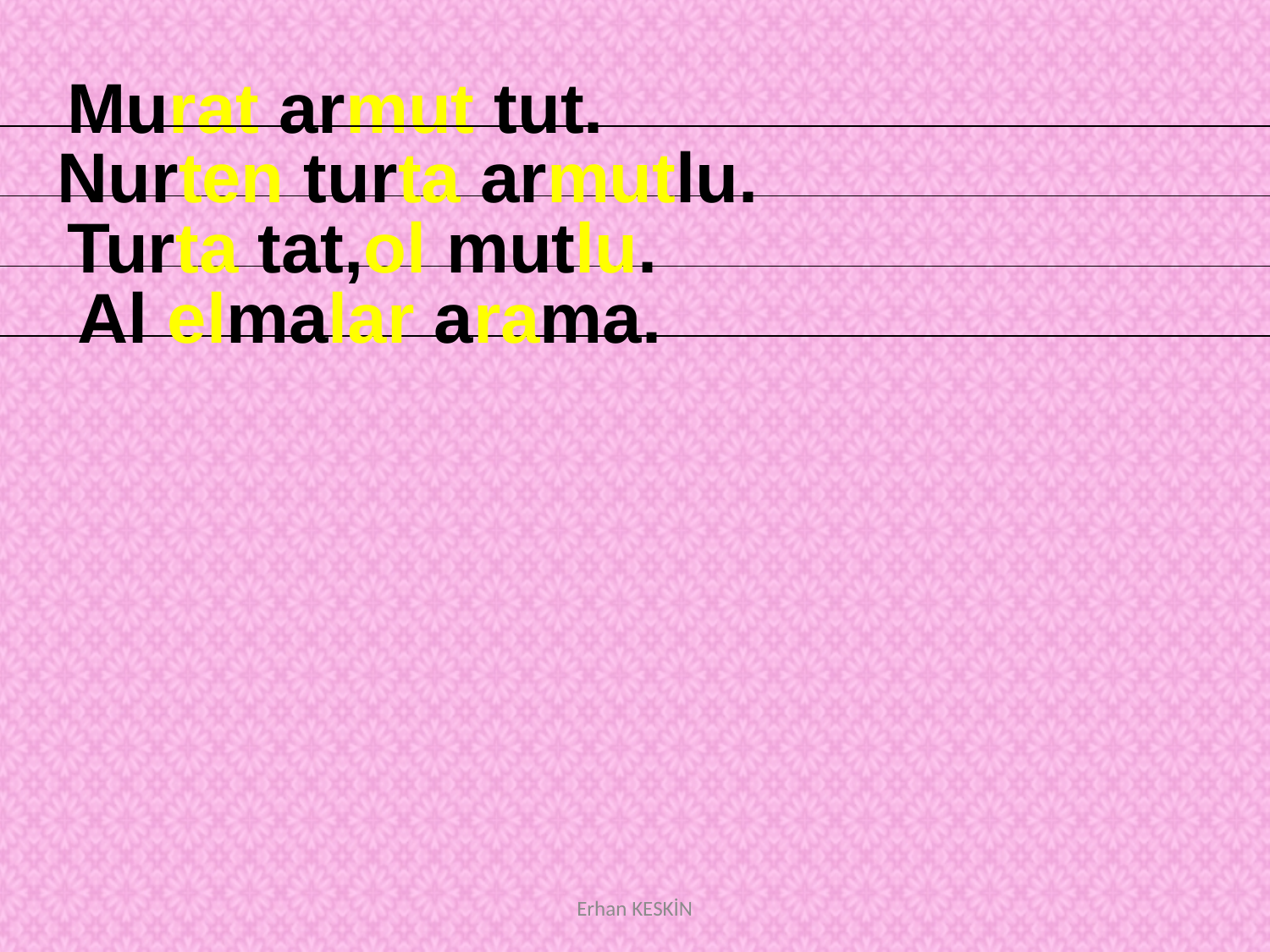

Murat armut tut.
Nurten turta armutlu.
Turta tat,ol mutlu.
Al elmalar arama.
Erhan KESKİN